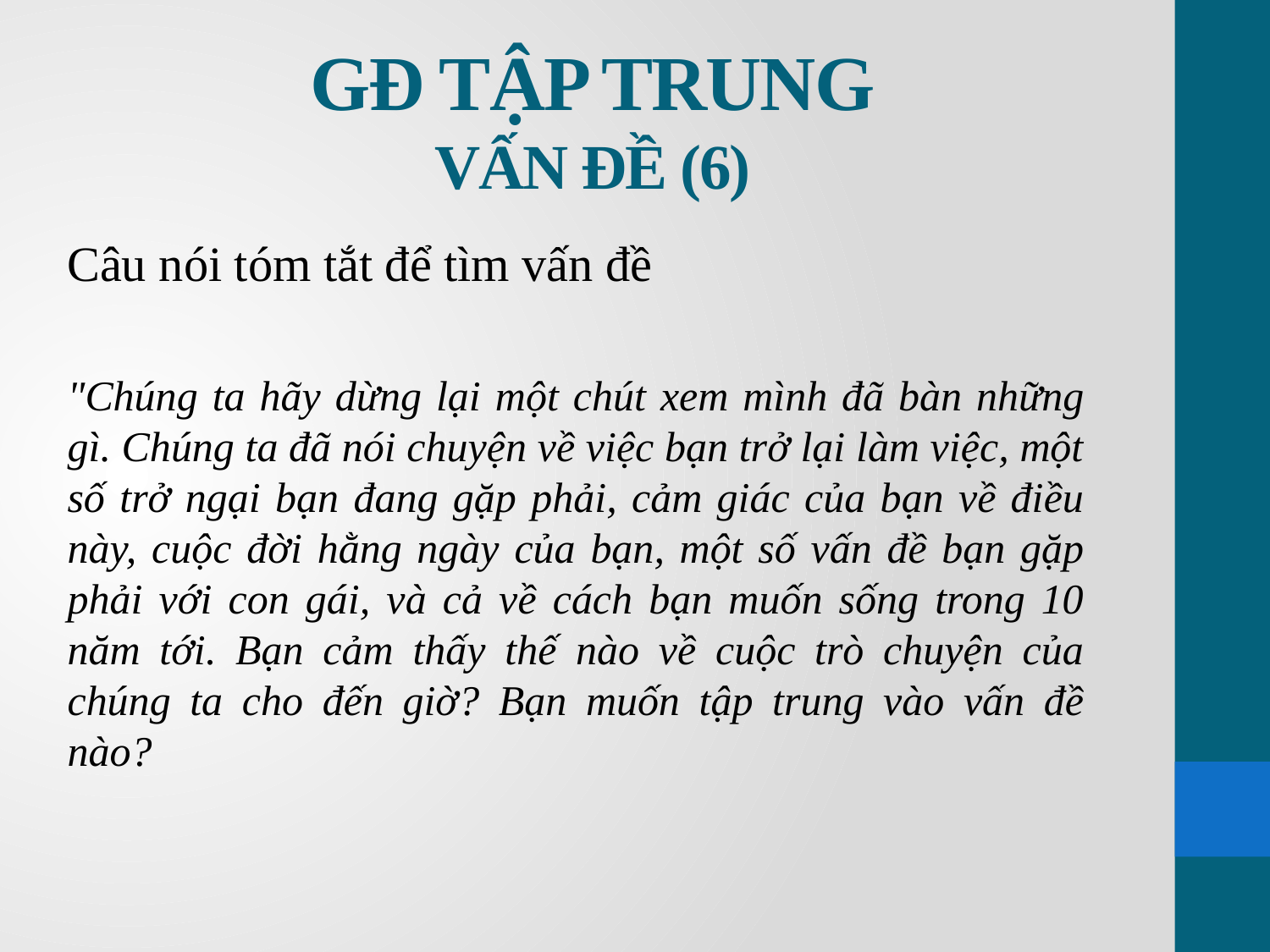

# GĐ TẬP TRUNG VẤN ĐỀ (6)
Câu nói tóm tắt để tìm vấn đề

"Chúng ta hãy dừng lại một chút xem mình đã bàn những gì. Chúng ta đã nói chuyện về việc bạn trở lại làm việc, một số trở ngại bạn đang gặp phải, cảm giác của bạn về điều này, cuộc đời hằng ngày của bạn, một số vấn đề bạn gặp phải với con gái, và cả về cách bạn muốn sống trong 10 năm tới. Bạn cảm thấy thế nào về cuộc trò chuyện của chúng ta cho đến giờ? Bạn muốn tập trung vào vấn đề nào?